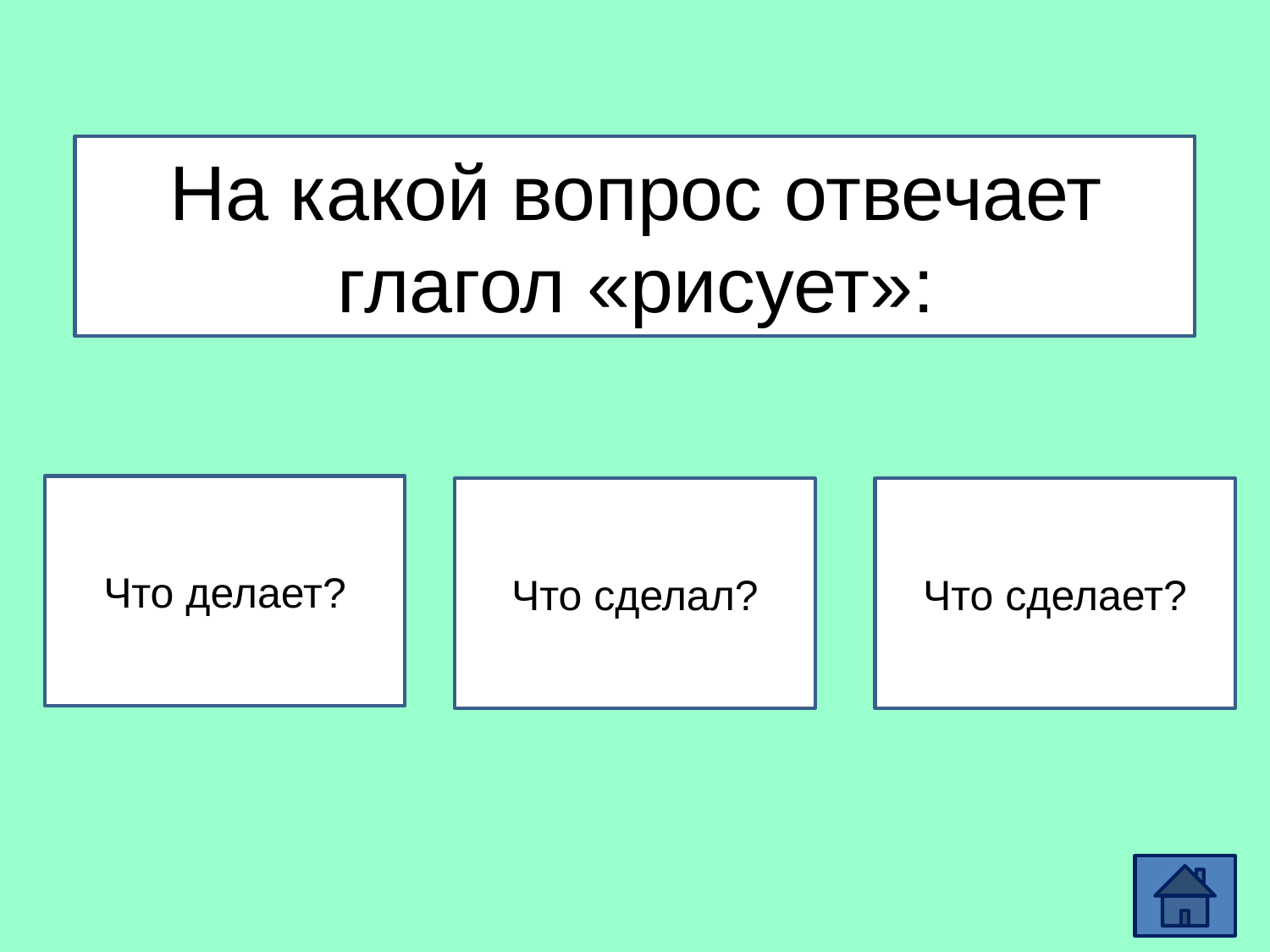

# На какой вопрос отвечает глагол «рисует»:
Что делает?
Что сделал?
Что сделает?